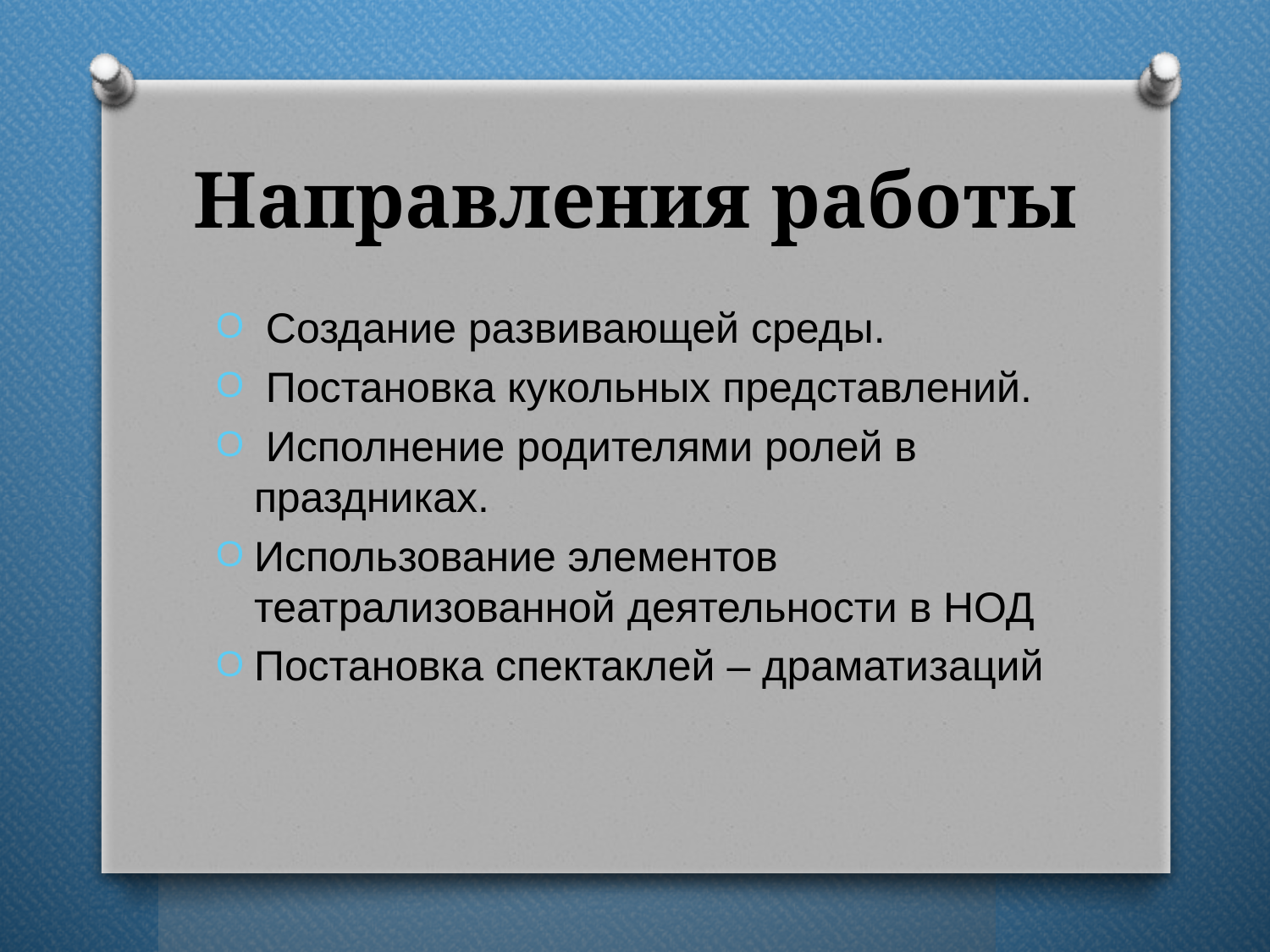

# Направления работы
 Создание развивающей среды.
 Постановка кукольных представлений.
 Исполнение родителями ролей в праздниках.
Использование элементов театрализованной деятельности в НОД
Постановка спектаклей – драматизаций